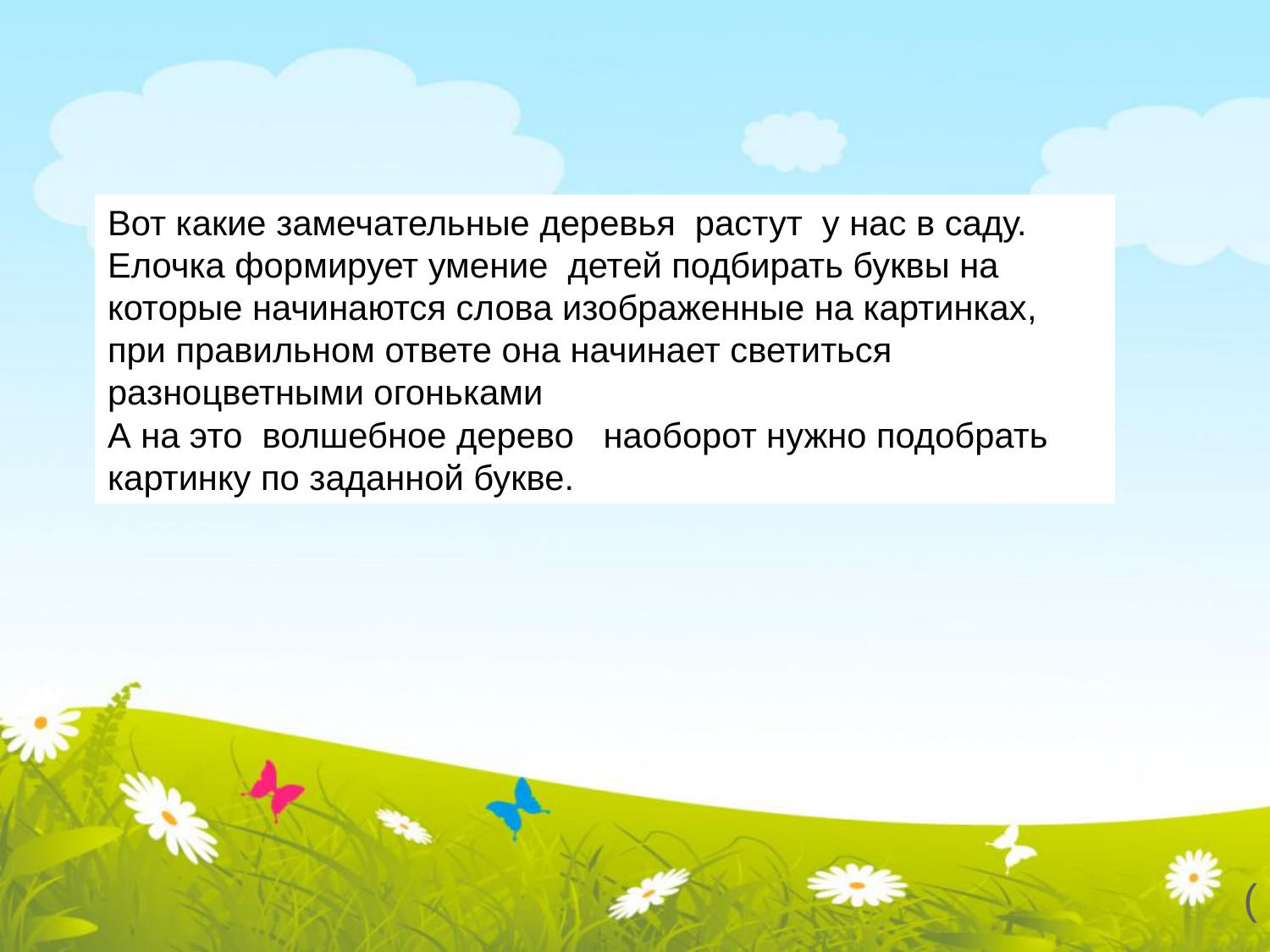

Вот какие замечательные деревья  растут  у нас в саду. Елочка формирует умение  детей подбирать буквы на которые начинаются слова изображенные на картинках,  при правильном ответе она начинает светиться
разноцветными огоньками
А на это  волшебное дерево   наоборот нужно подобрать картинку по заданной букве.
(